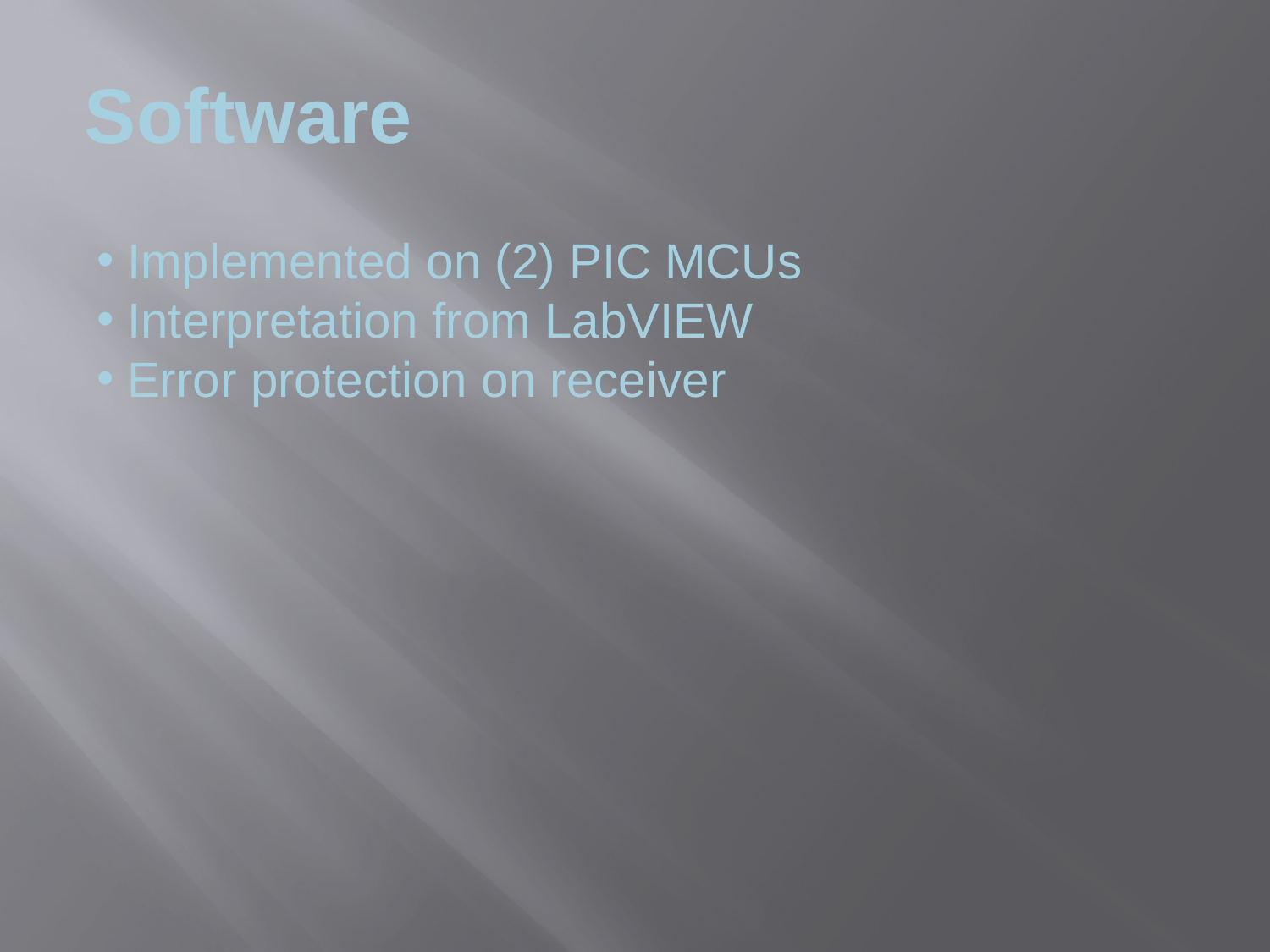

# Software
Implemented on (2) PIC MCUs
Interpretation from LabVIEW
Error protection on receiver